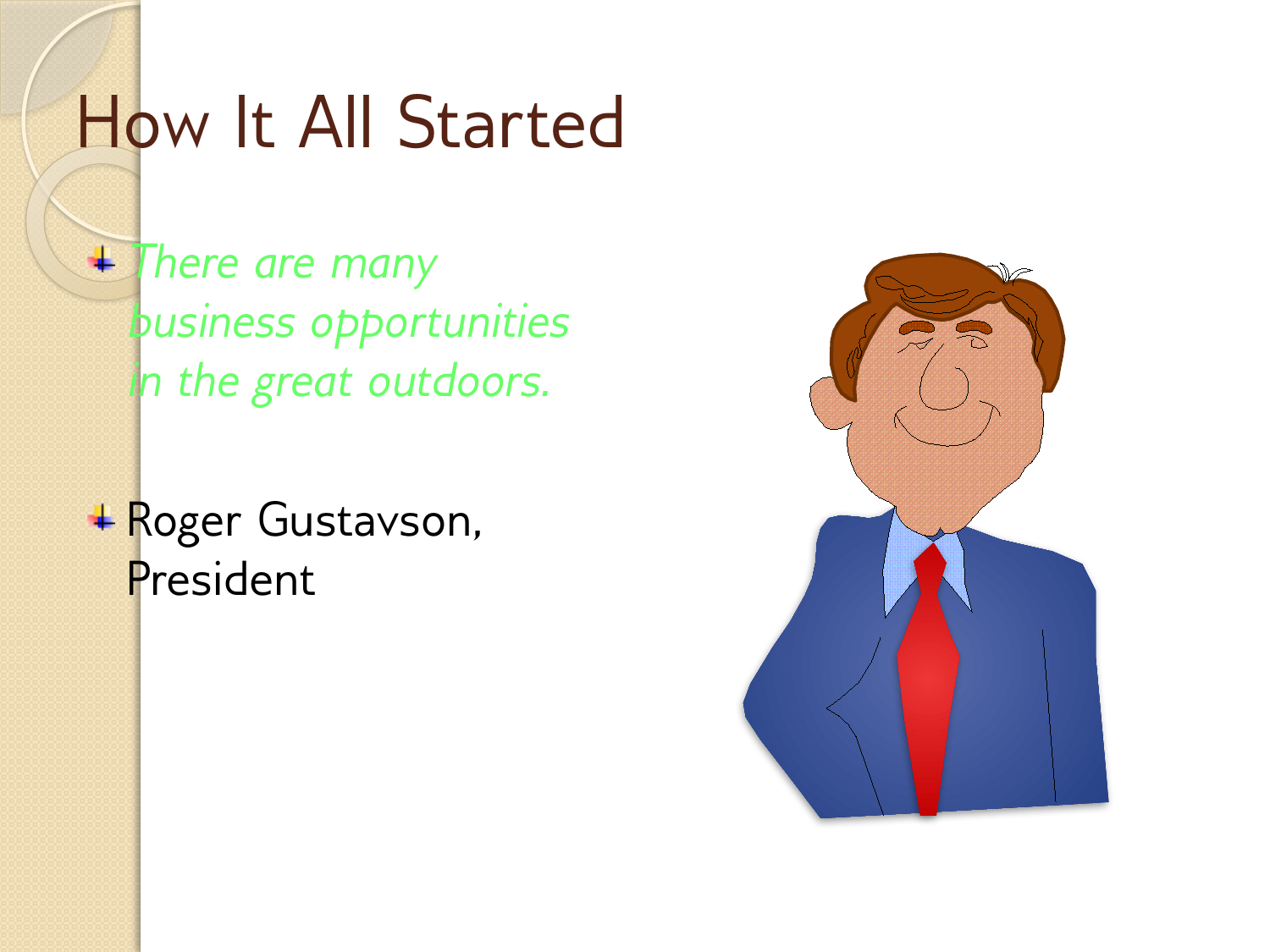

# How It All Started
There are many business opportunities in the great outdoors.

Roger Gustavson, President